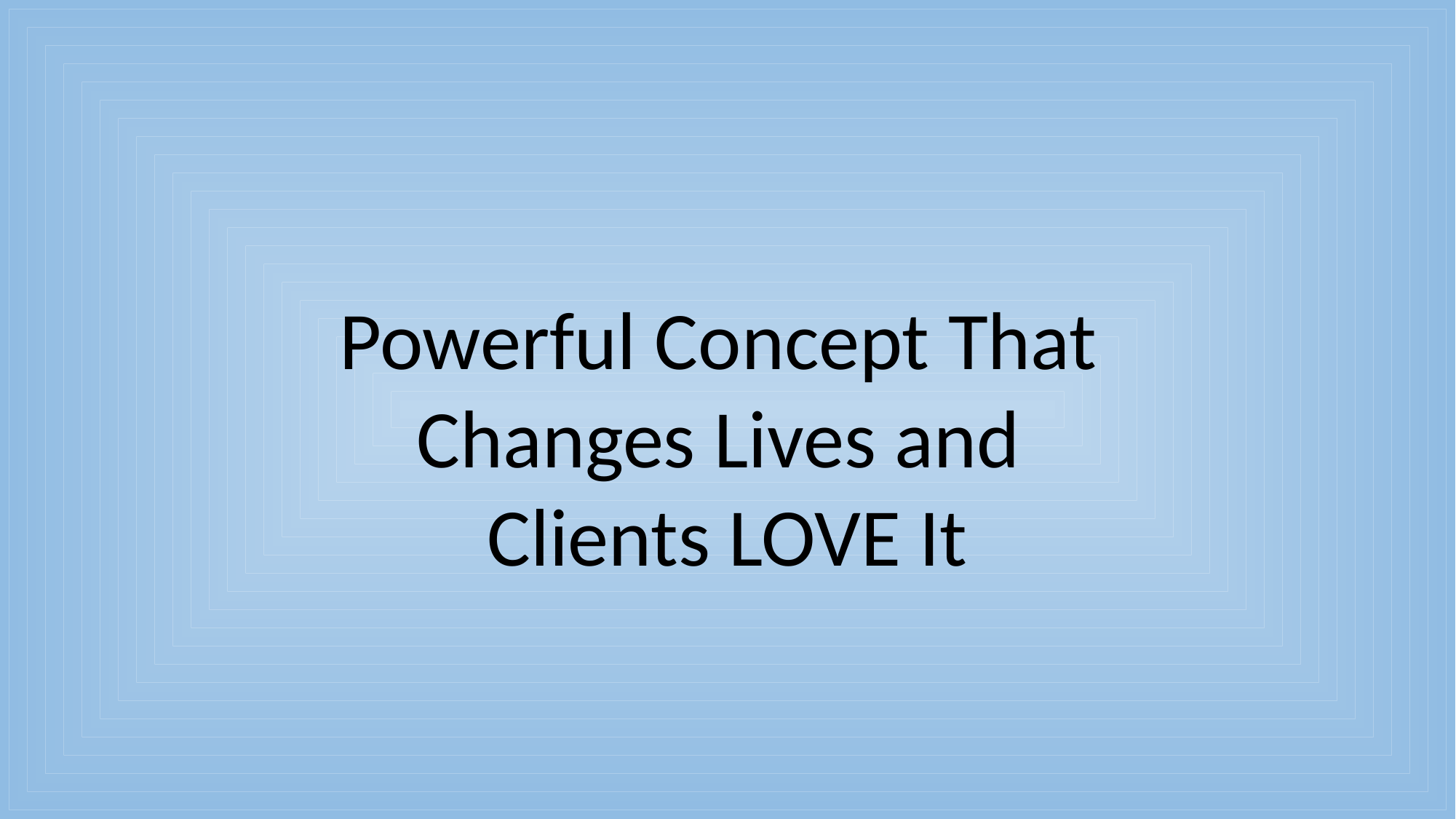

Powerful Concept That
Changes Lives and
Clients LOVE It